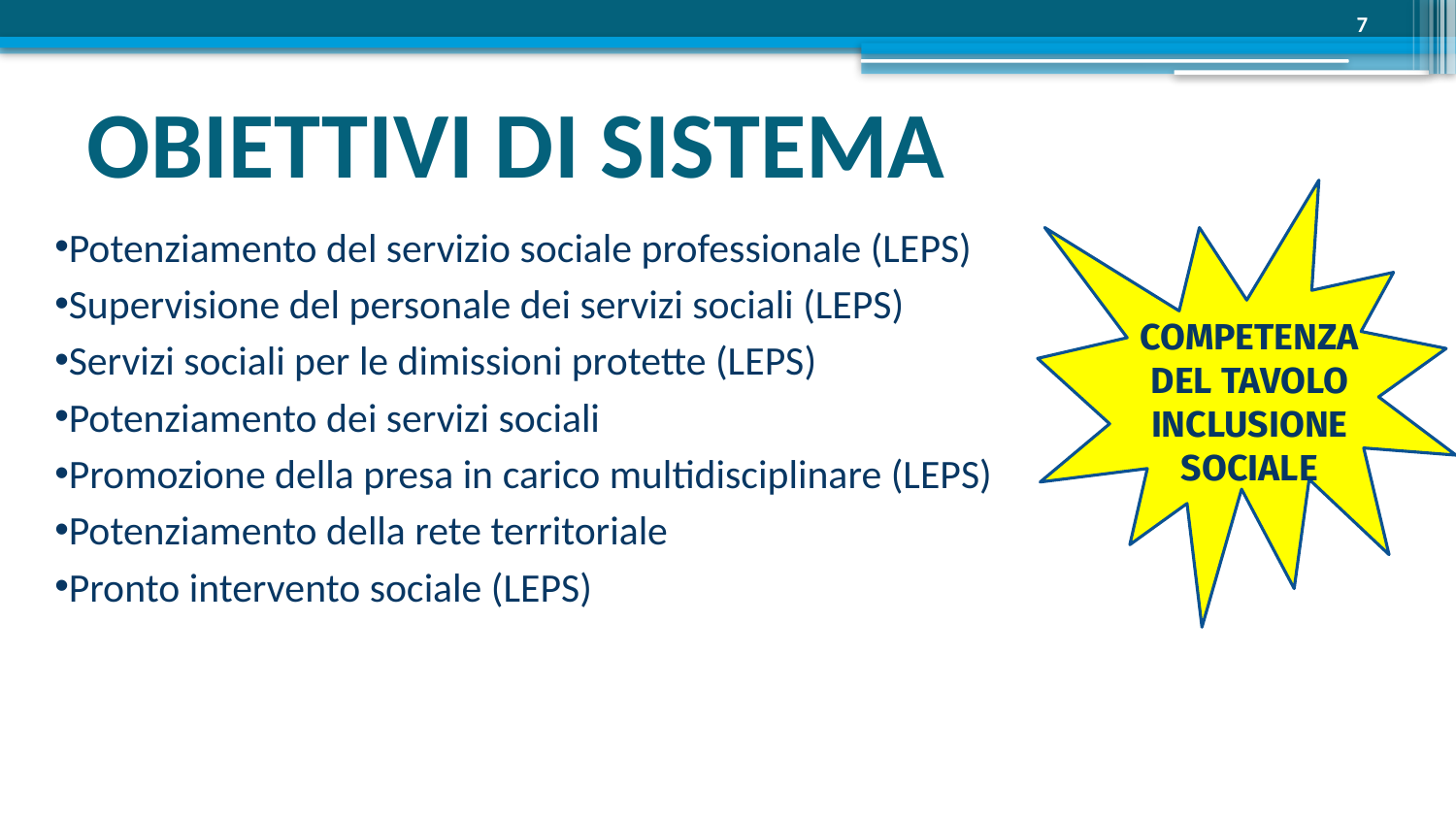

7
# OBIETTIVI DI SISTEMA

Potenziamento del servizio sociale professionale (LEPS)
Supervisione del personale dei servizi sociali (LEPS)
Servizi sociali per le dimissioni protette (LEPS)
Potenziamento dei servizi sociali
Promozione della presa in carico multidisciplinare (LEPS)
Potenziamento della rete territoriale
Pronto intervento sociale (LEPS)
COMPETENZA DEL TAVOLO INCLUSIONE SOCIALE